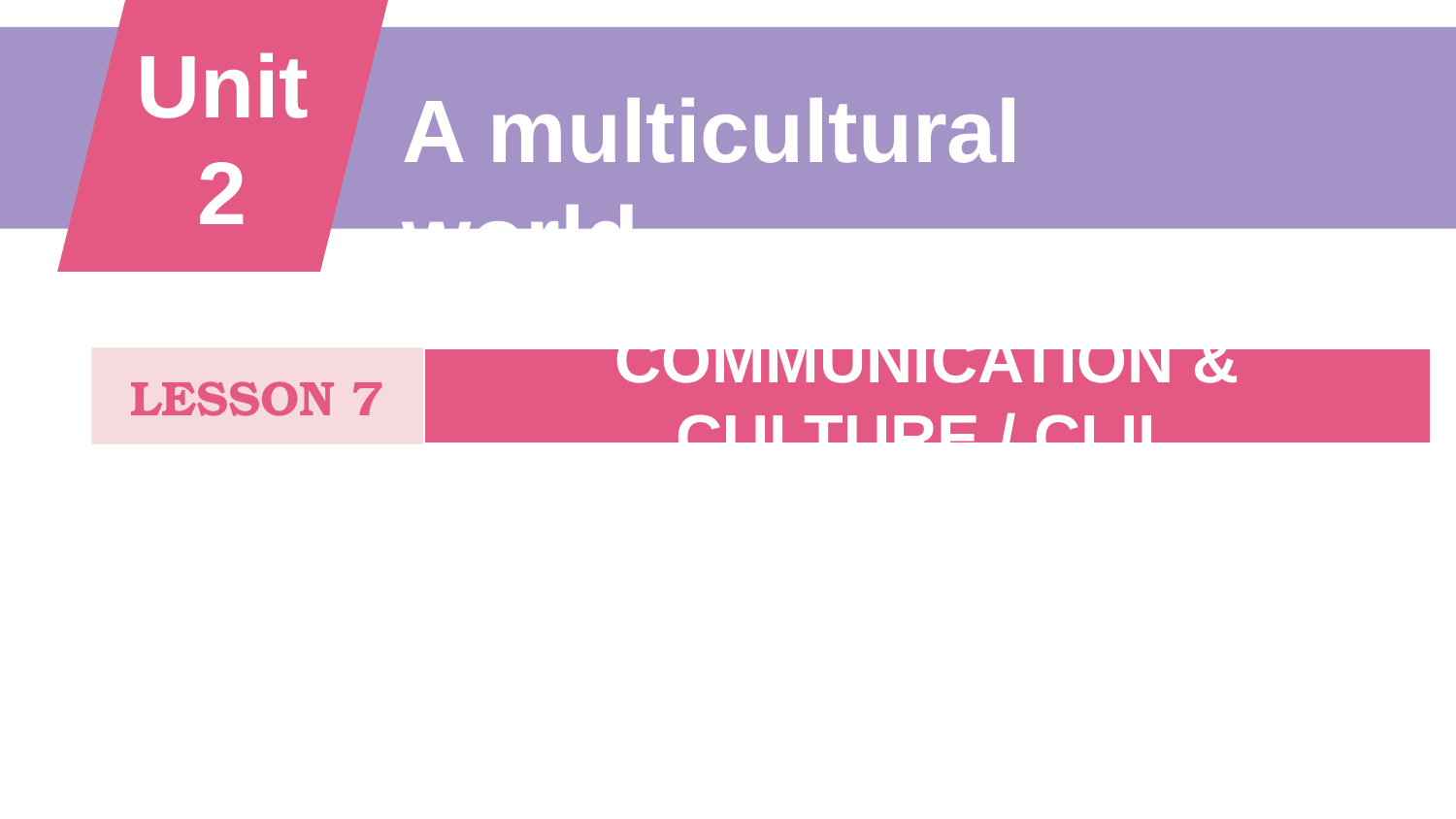

Unit 2

A multicultural world
COMMUNICATION & CULTURE / CLIL
LESSON 7